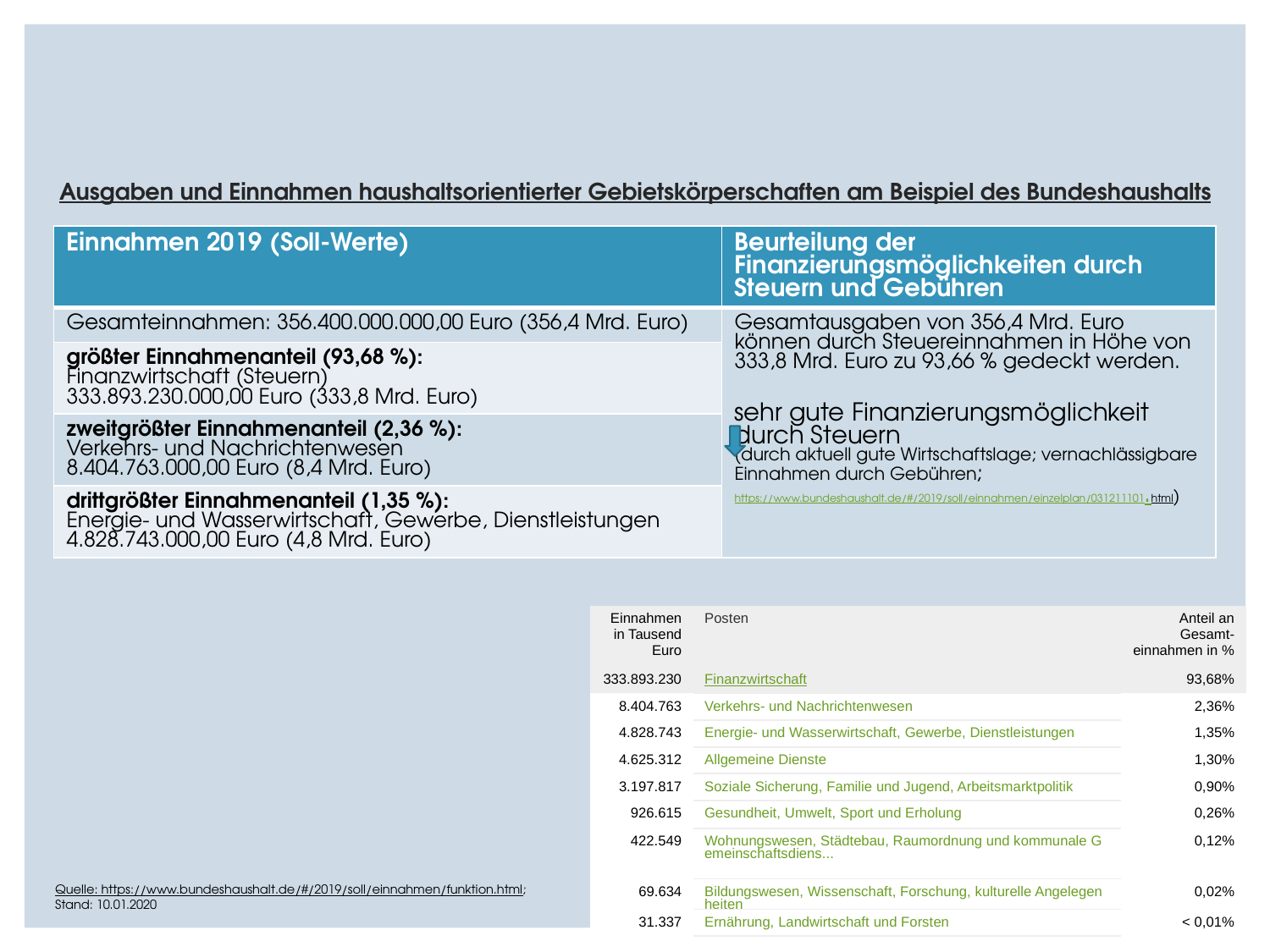

# Ausgaben und Einnahmen haushaltsorientierter Gebietskörperschaften am Beispiel des Bundeshaushalts
| Einnahmen 2019 (Soll-Werte) | Beurteilung der Finanzierungsmöglichkeiten durch Steuern und Gebühren |
| --- | --- |
| Gesamteinnahmen: 356.400.000.000,00 Euro (356,4 Mrd. Euro) | Gesamtausgaben von 356,4 Mrd. Euro können durch Steuereinnahmen in Höhe von 333,8 Mrd. Euro zu 93,66 % gedeckt werden. sehr gute Finanzierungsmöglichkeit durch Steuern (durch aktuell gute Wirtschaftslage; vernachlässigbare Einnahmen durch Gebühren; https://www.bundeshaushalt.de/#/2019/soll/einnahmen/einzelplan/031211101.html) |
| größter Einnahmenanteil (93,68 %): Finanzwirtschaft (Steuern) 333.893.230.000,00 Euro (333,8 Mrd. Euro) |  |
| zweitgrößter Einnahmenanteil (2,36 %): Verkehrs- und Nachrichtenwesen 8.404.763.000,00 Euro (8,4 Mrd. Euro) |  |
| drittgrößter Einnahmenanteil (1,35 %): Energie- und Wasserwirtschaft, Gewerbe, Dienstleistungen 4.828.743.000,00 Euro (4,8 Mrd. Euro) |  |

| Einnahmen in Tausend Euro | Posten | Anteil an Gesamt-einnahmen in % |
| --- | --- | --- |
| 333.893.230 | Finanzwirtschaft | 93,68% |
| 8.404.763 | Verkehrs- und Nachrichtenwesen | 2,36% |
| 4.828.743 | Energie- und Wasserwirtschaft, Gewerbe, Dienstleistungen | 1,35% |
| 4.625.312 | Allgemeine Dienste | 1,30% |
| 3.197.817 | Soziale Sicherung, Familie und Jugend, Arbeitsmarktpolitik | 0,90% |
| 926.615 | Gesundheit, Umwelt, Sport und Erholung | 0,26% |
| 422.549 | Wohnungswesen, Städtebau, Raumordnung und kommunale Gemeinschaftsdiens... | 0,12% |
| 69.634 | Bildungswesen, Wissenschaft, Forschung, kulturelle Angelegenheiten | 0,02% |
| 31.337 | Ernährung, Landwirtschaft und Forsten | < 0,01% |
Quelle: https://www.bundeshaushalt.de/#/2019/soll/einnahmen/funktion.html;
Stand: 10.01.2020